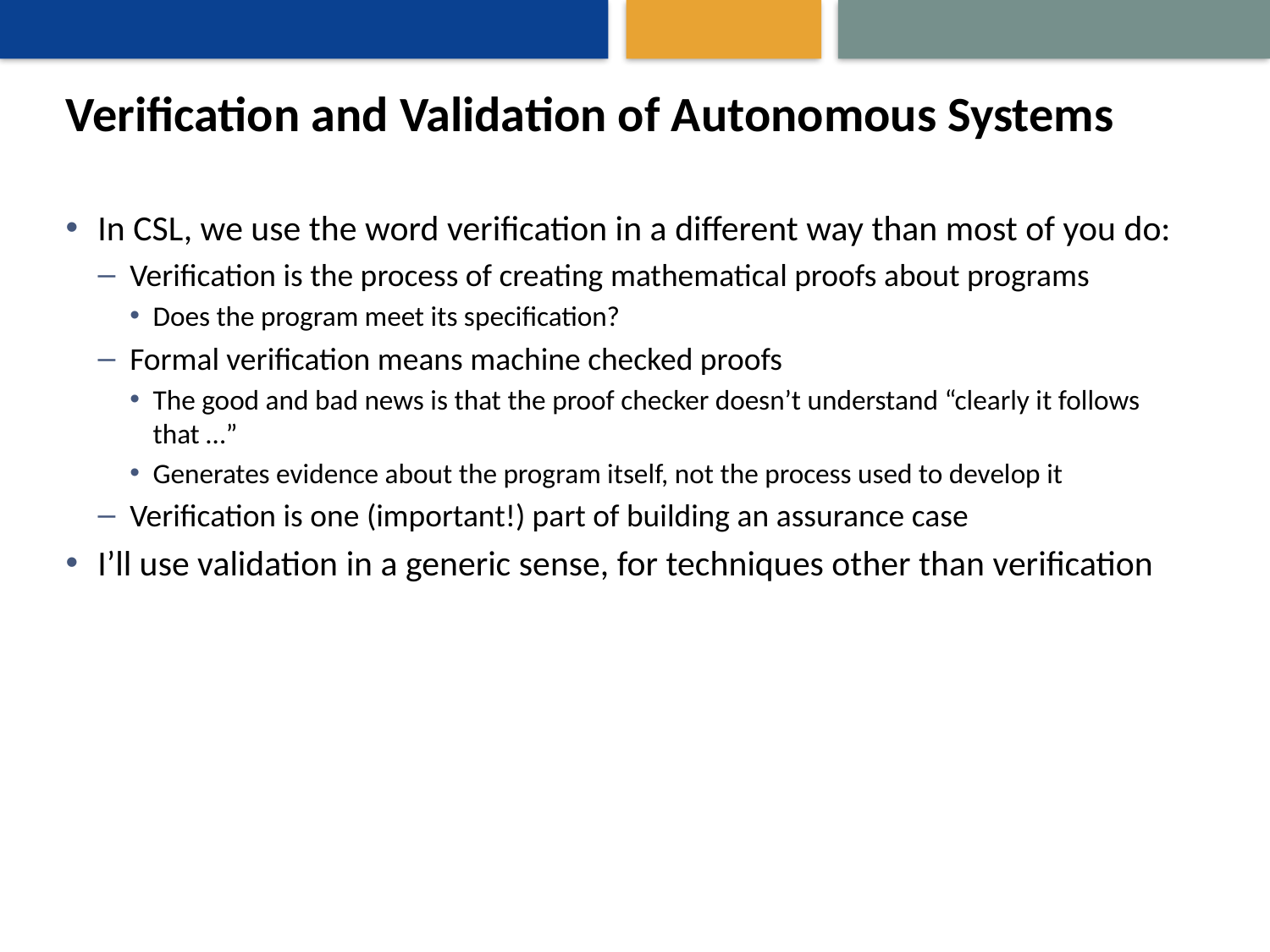

# Verification and Validation of Autonomous Systems
In CSL, we use the word verification in a different way than most of you do:
Verification is the process of creating mathematical proofs about programs
Does the program meet its specification?
Formal verification means machine checked proofs
The good and bad news is that the proof checker doesn’t understand “clearly it follows that …”
Generates evidence about the program itself, not the process used to develop it
Verification is one (important!) part of building an assurance case
I’ll use validation in a generic sense, for techniques other than verification